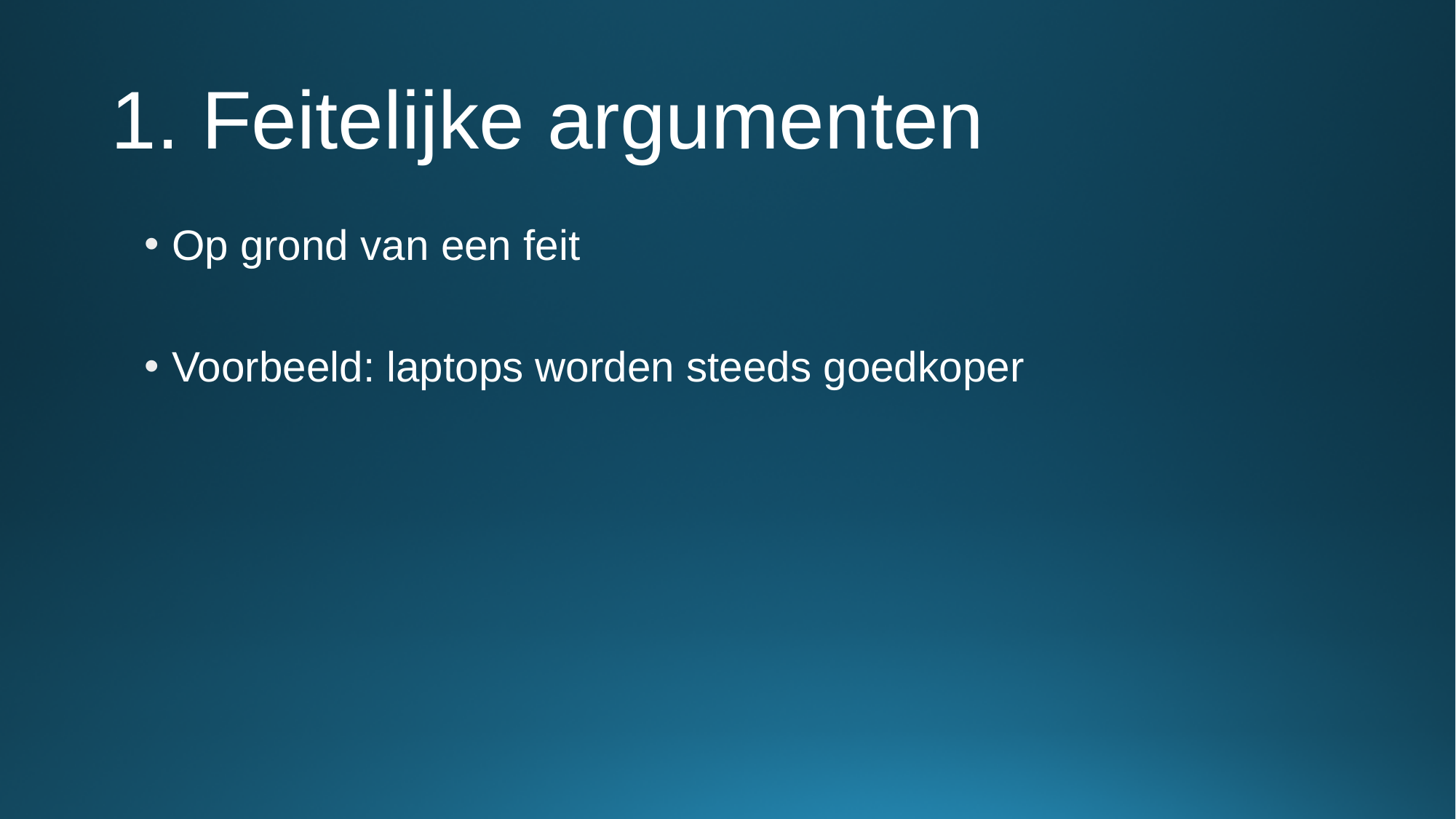

# 1. Feitelijke argumenten
Op grond van een feit

Voorbeeld: laptops worden steeds goedkoper